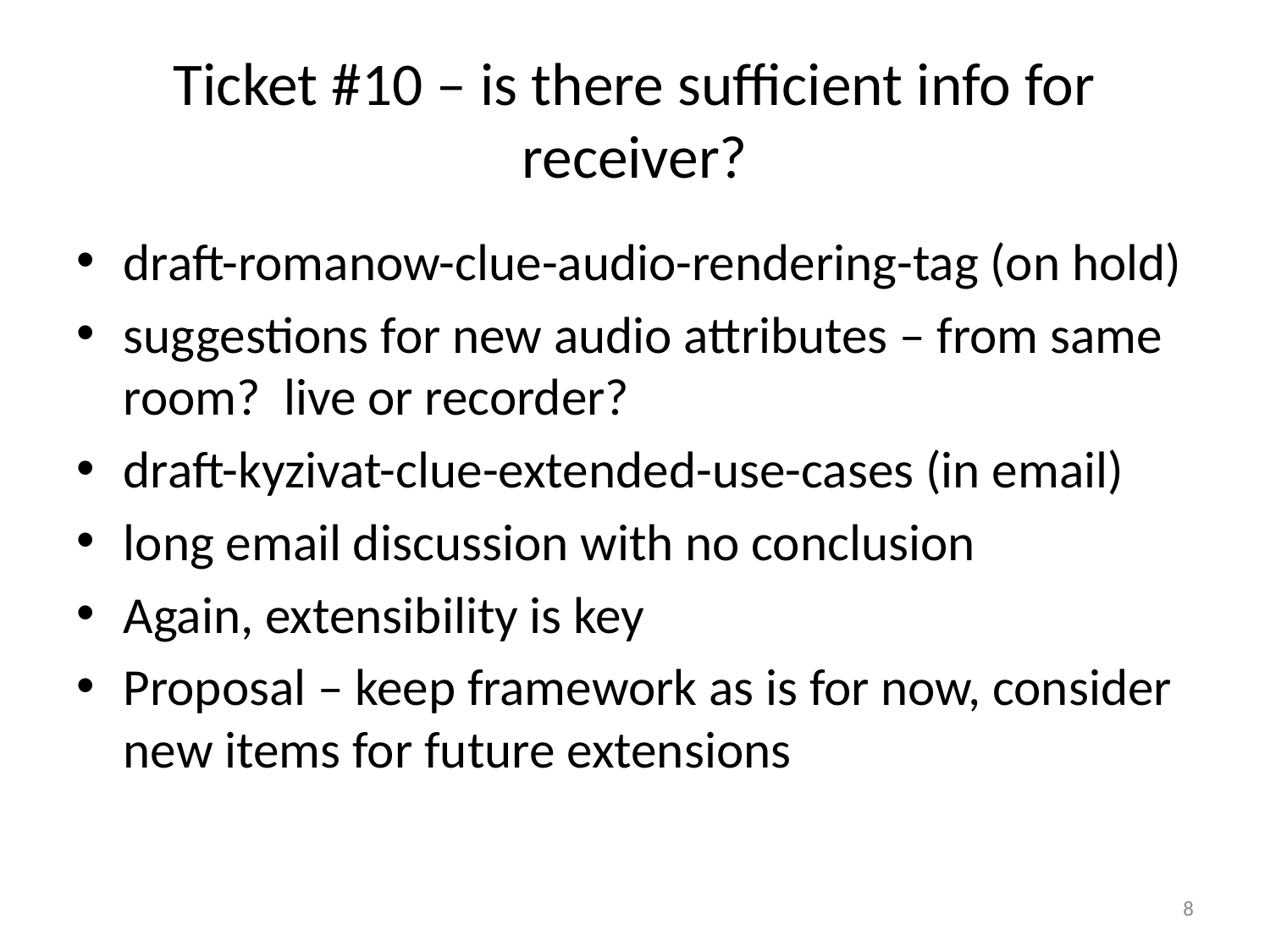

# Ticket #10 – is there sufficient info for receiver?
draft-romanow-clue-audio-rendering-tag (on hold)
suggestions for new audio attributes – from same room?  live or recorder?
draft-kyzivat-clue-extended-use-cases (in email)
long email discussion with no conclusion
Again, extensibility is key
Proposal – keep framework as is for now, consider new items for future extensions

8